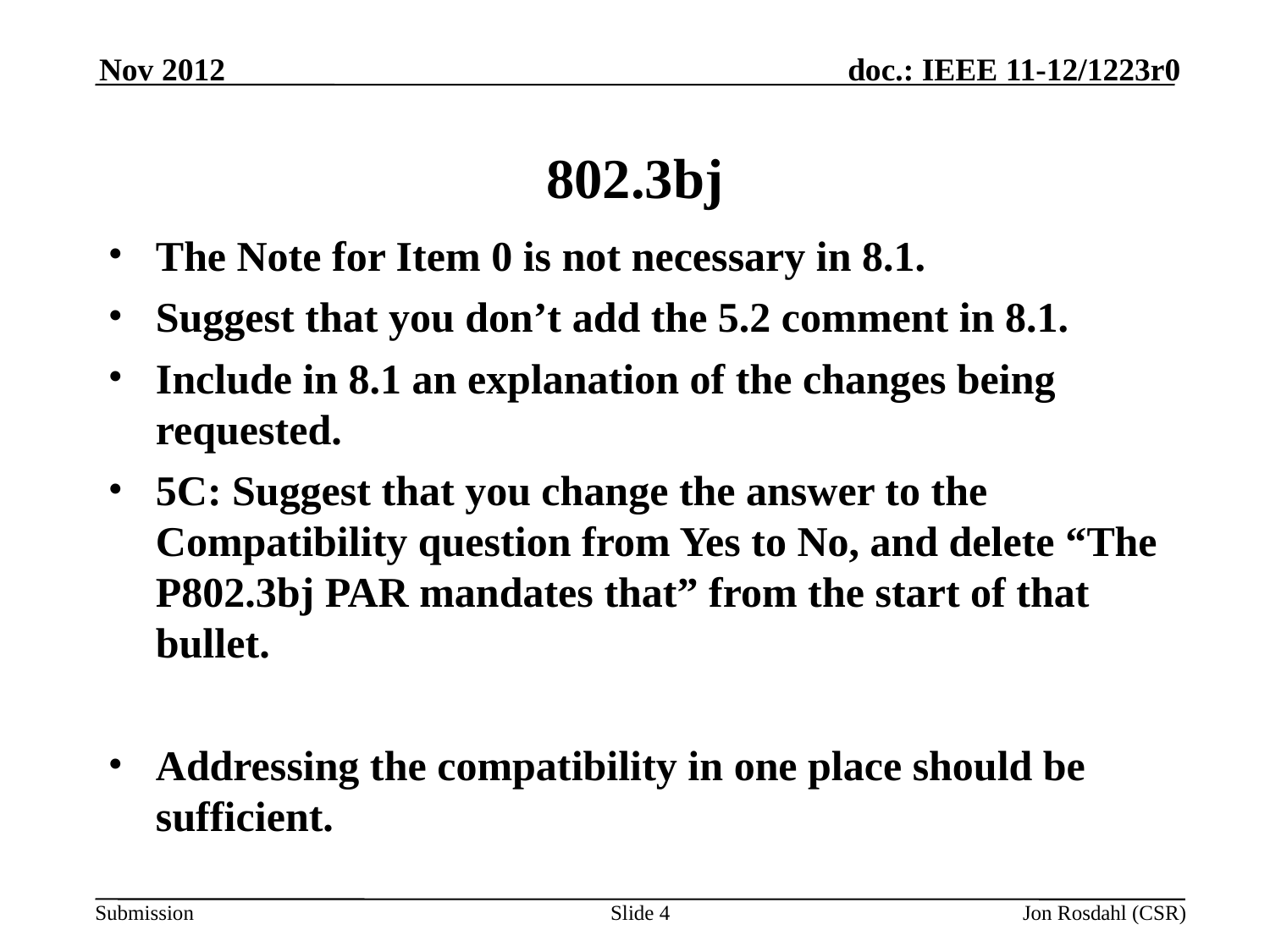

Nov 2012
# 802.3bj
The Note for Item 0 is not necessary in 8.1.
Suggest that you don’t add the 5.2 comment in 8.1.
Include in 8.1 an explanation of the changes being requested.
5C: Suggest that you change the answer to the Compatibility question from Yes to No, and delete “The P802.3bj PAR mandates that” from the start of that bullet.

Addressing the compatibility in one place should be sufficient.

Slide 4
Jon Rosdahl (CSR)